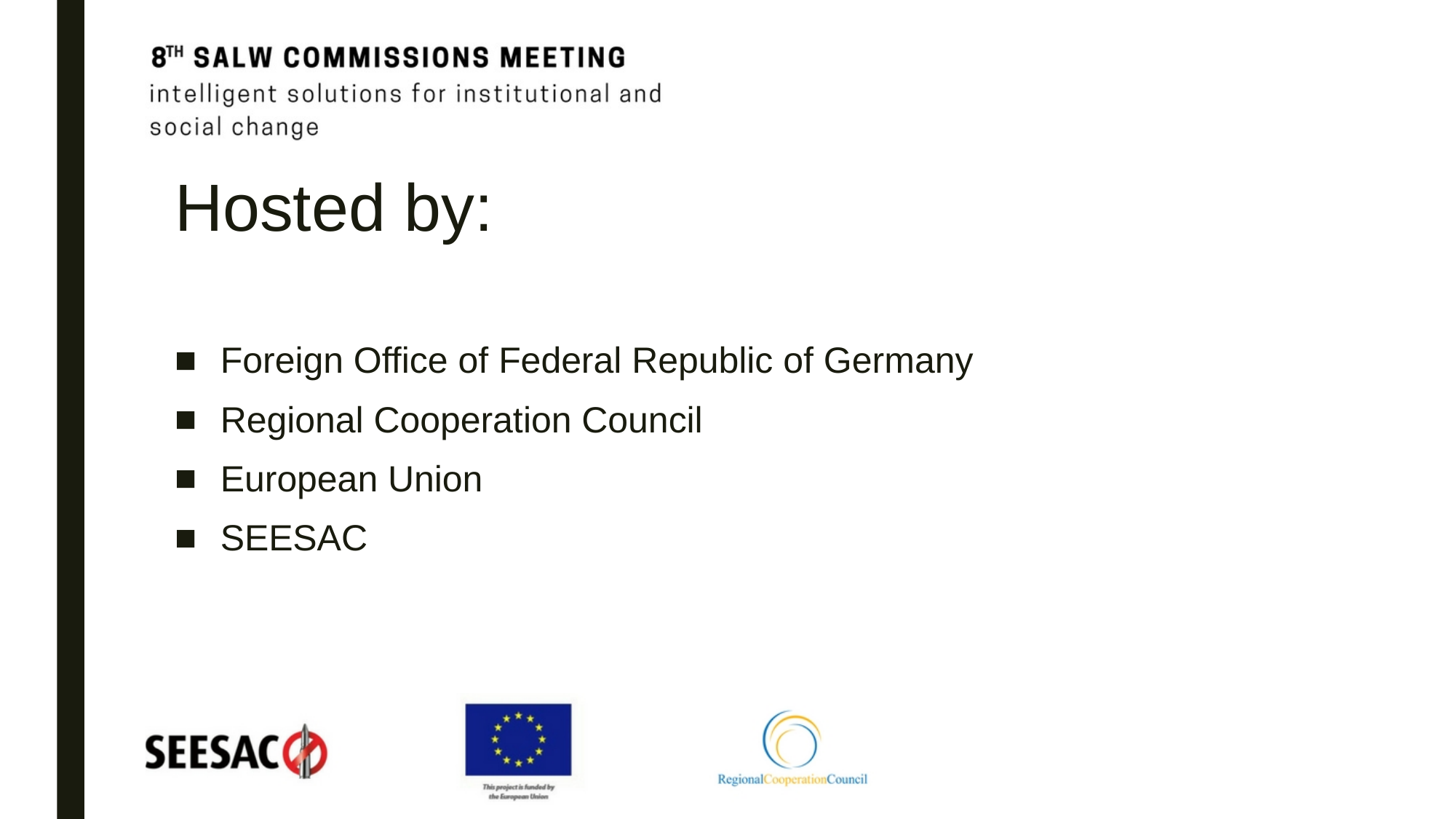

# Hosted by:

Foreign Office of Federal Republic of Germany
Regional Cooperation Council
European Union
SEESAC